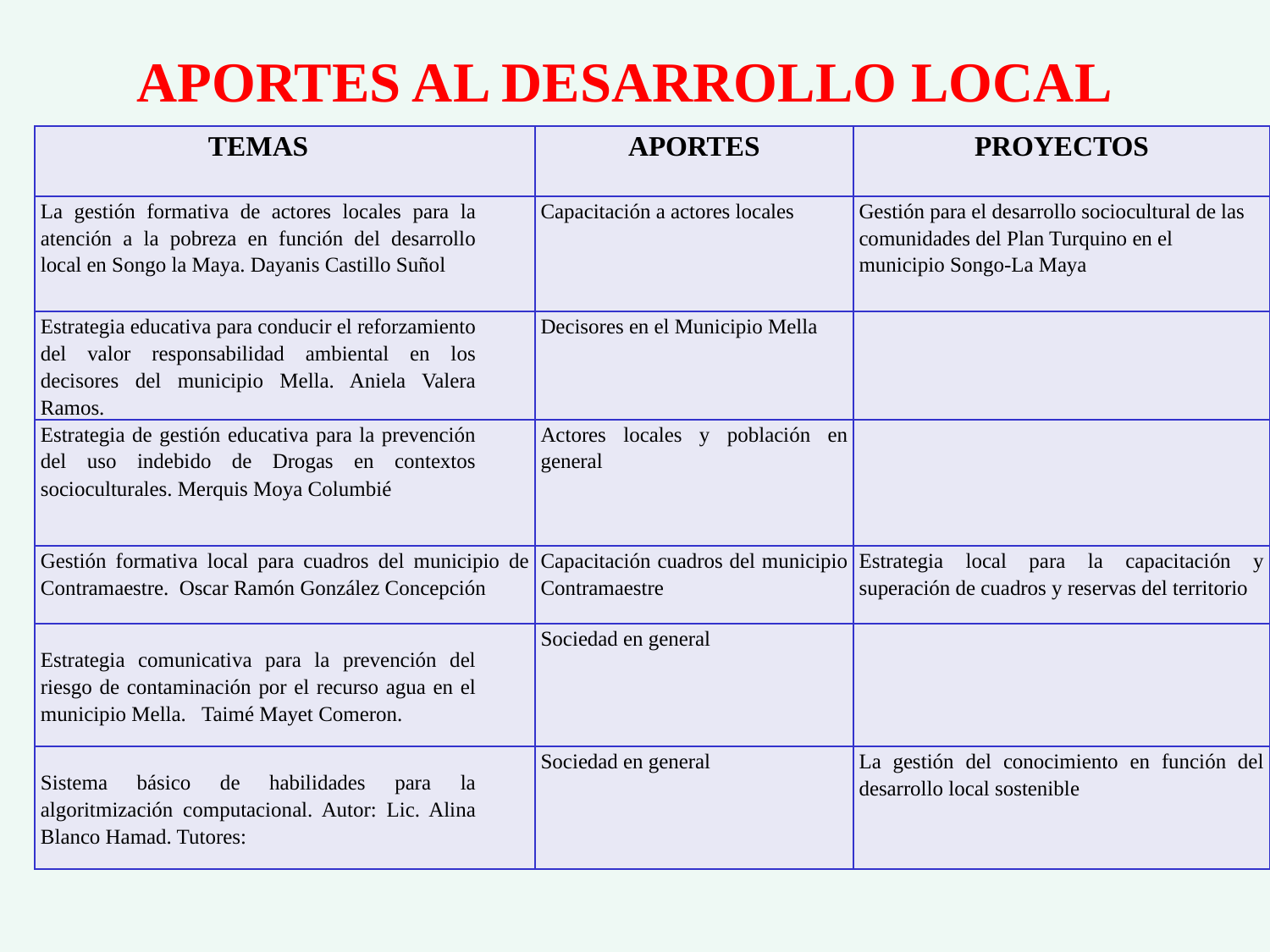

# APORTES AL DESARROLLO LOCAL
| TEMAS | APORTES | PROYECTOS |
| --- | --- | --- |
| La gestión formativa de actores locales para la atención a la pobreza en función del desarrollo local en Songo la Maya. Dayanis Castillo Suñol | Capacitación a actores locales | Gestión para el desarrollo sociocultural de las comunidades del Plan Turquino en el municipio Songo-La Maya |
| Estrategia educativa para conducir el reforzamiento del valor responsabilidad ambiental en los decisores del municipio Mella. Aniela Valera Ramos. | Decisores en el Municipio Mella |  |
| Estrategia de gestión educativa para la prevención del uso indebido de Drogas en contextos socioculturales. Merquis Moya Columbié | Actores locales y población en general |  |
| Gestión formativa local para cuadros del municipio de Contramaestre. Oscar Ramón González Concepción | Capacitación cuadros del municipio Contramaestre | Estrategia local para la capacitación y superación de cuadros y reservas del territorio |
| Estrategia comunicativa para la prevención del riesgo de contaminación por el recurso agua en el municipio Mella. Taimé Mayet Comeron. | Sociedad en general |  |
| Sistema básico de habilidades para la algoritmización computacional. Autor: Lic. Alina Blanco Hamad. Tutores: | Sociedad en general | La gestión del conocimiento en función del desarrollo local sostenible |